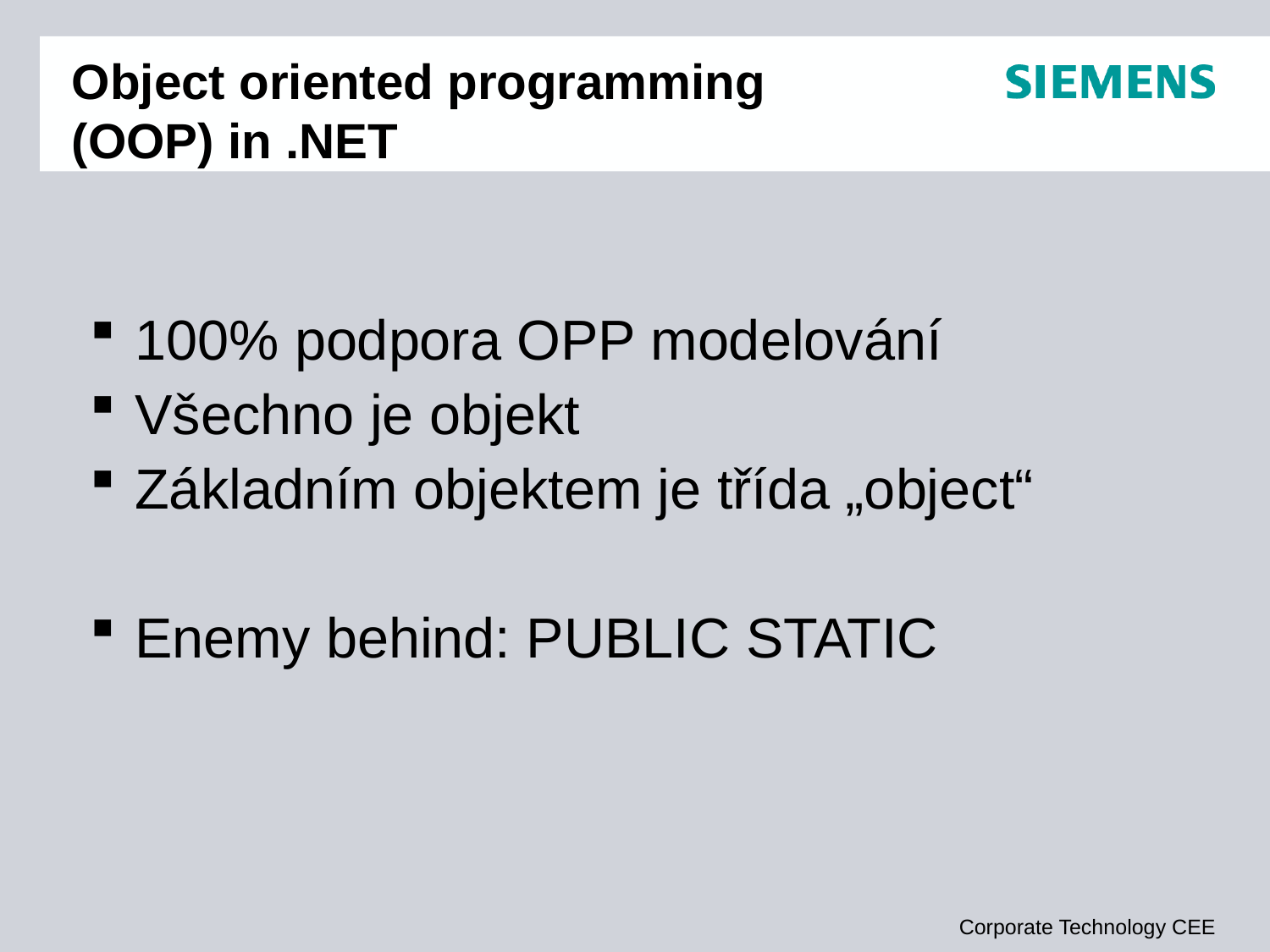

# Object oriented programming (OOP) in .NET
100% podpora OPP modelování
Všechno je objekt
Základním objektem je třída „object“

Enemy behind: PUBLIC STATIC